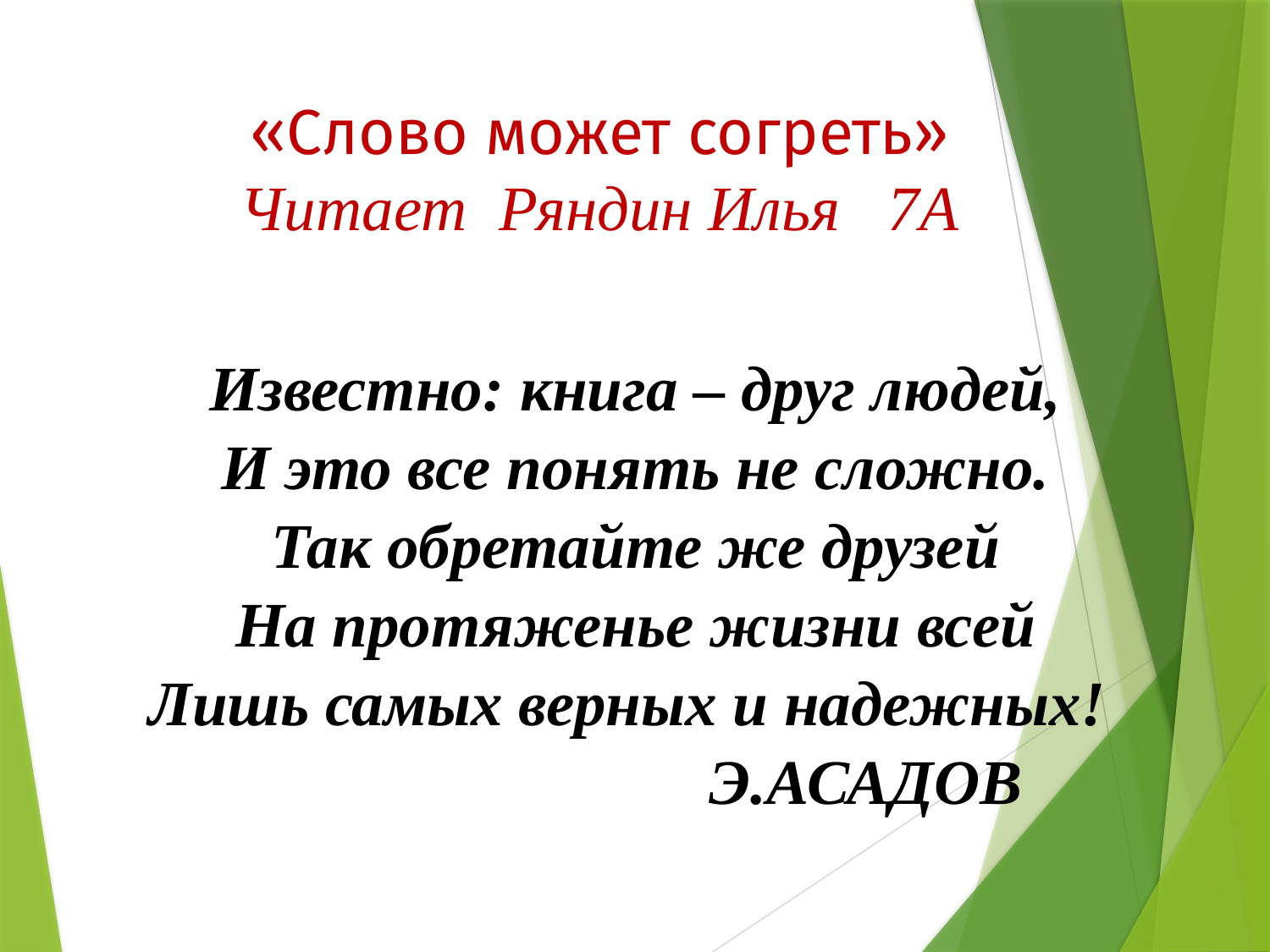

# «Слово может согреть» Читает  Ряндин Илья   7А
Известно: книга – друг людей,
И это все понять не сложно.
Так обретайте же друзей
На протяженье жизни всей
Лишь самых верных и надежных!
                             Э.АСАДОВ